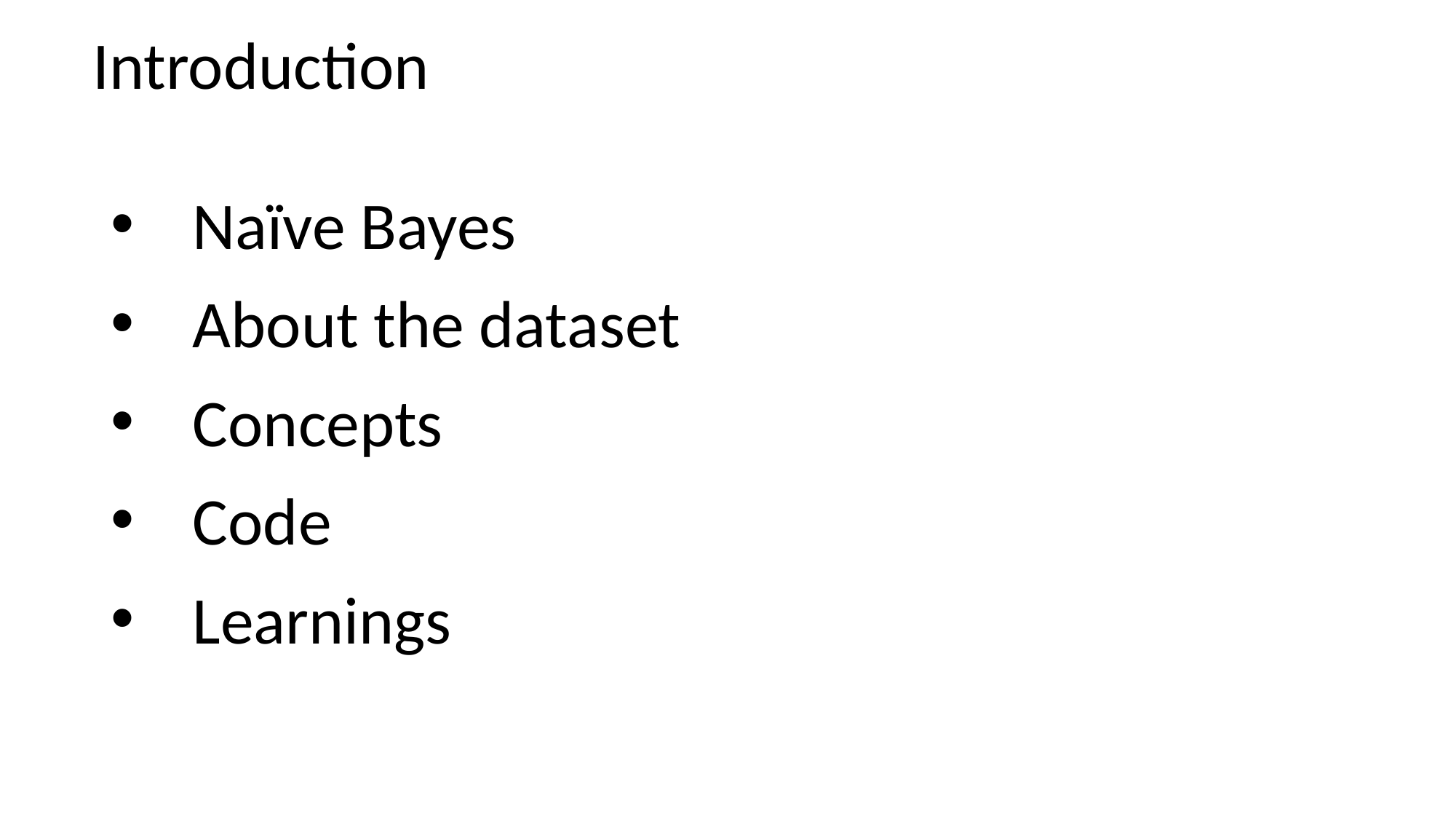

Introduction
Naïve Bayes
About the dataset
Concepts
Code
Learnings